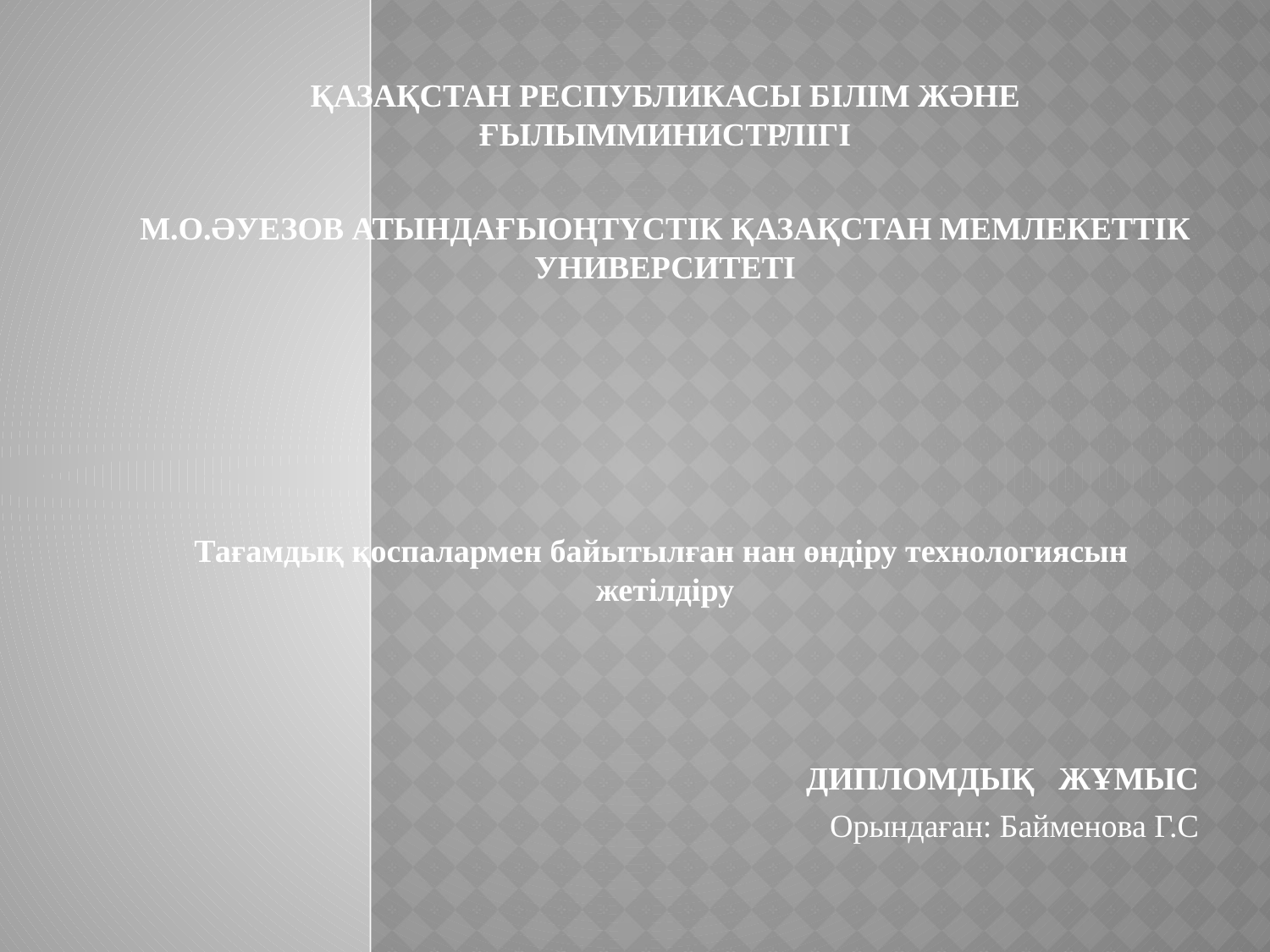

ҚАЗАҚСТАН РЕСПУБЛИКАСЫ БІЛІМ ЖӘНЕ ҒЫЛЫММИНИСТРЛІГІ

М.О.ӘУЕЗОВ АТЫНДАҒЫОҢТҮСТІК ҚАЗАҚСТАН МЕМЛЕКЕТТІК УНИВЕРСИТЕТІ

Тағамдық қоспалармен байытылған нан өндіру технологиясын  жетілдіру

ДИПЛОМДЫҚ   ЖҰМЫС
Орындаған: Байменова Г.С